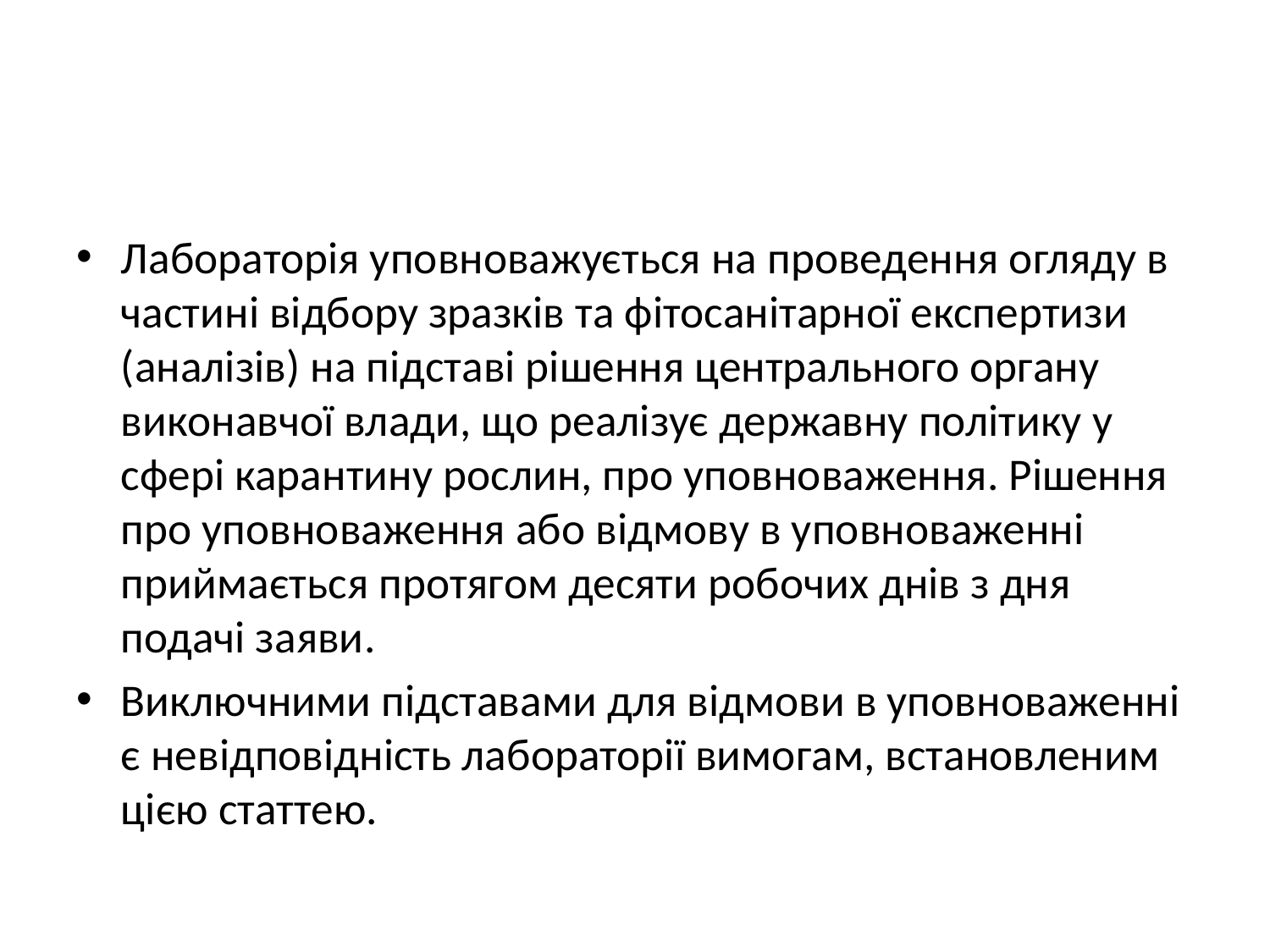

#
Лабораторія уповноважується на проведення огляду в частині відбору зразків та фітосанітарної експертизи (аналізів) на підставі рішення центрального органу виконавчої влади, що реалізує державну політику у сфері карантину рослин, про уповноваження. Рішення про уповноваження або відмову в уповноваженні приймається протягом десяти робочих днів з дня подачі заяви.
Виключними підставами для відмови в уповноваженні є невідповідність лабораторії вимогам, встановленим цією статтею.